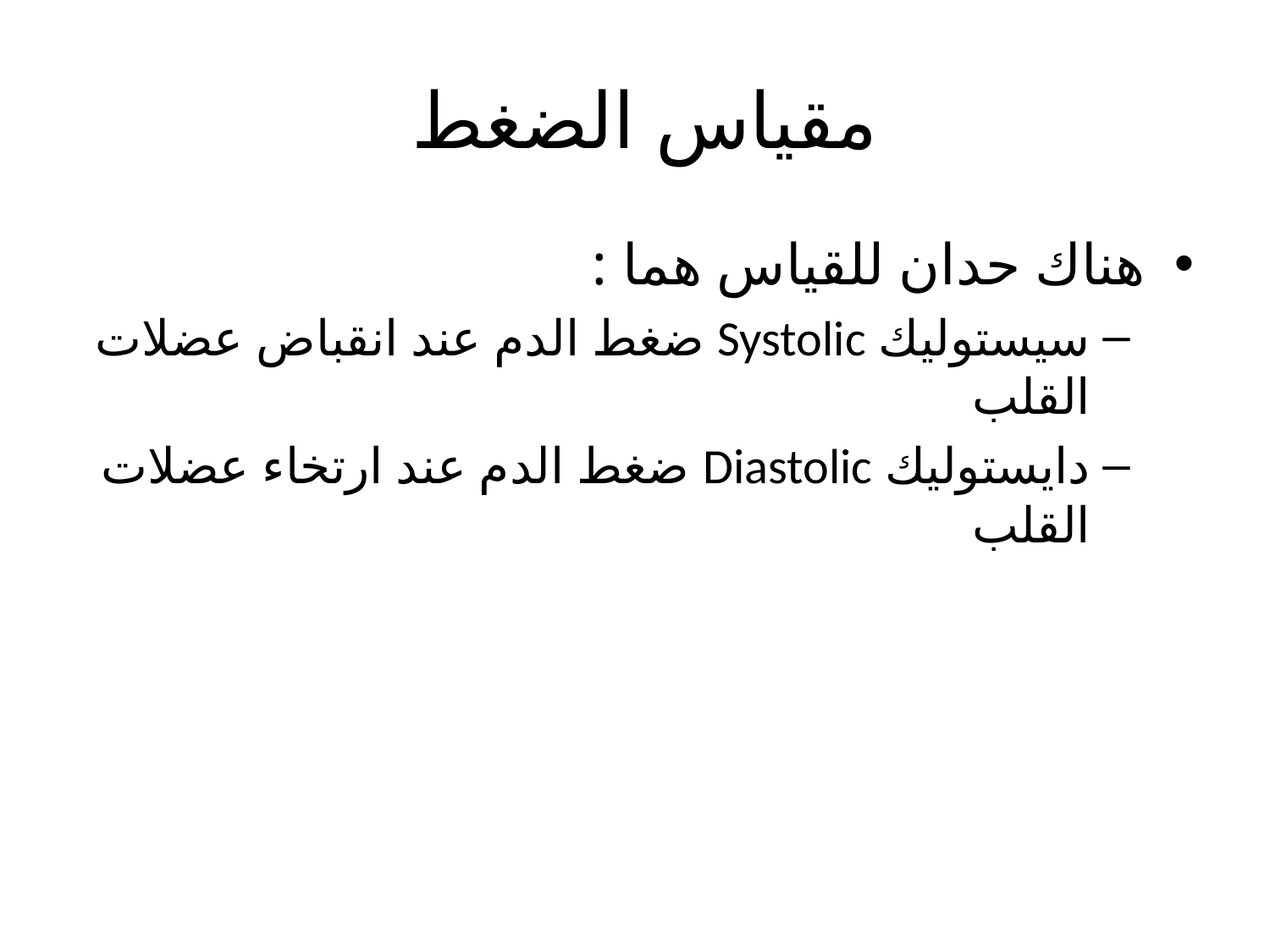

# مقياس الضغط
هناك حدان للقياس هما :
سيستوليك Systolic ضغط الدم عند انقباض عضلات القلب
دايستوليك Diastolic ضغط الدم عند ارتخاء عضلات القلب